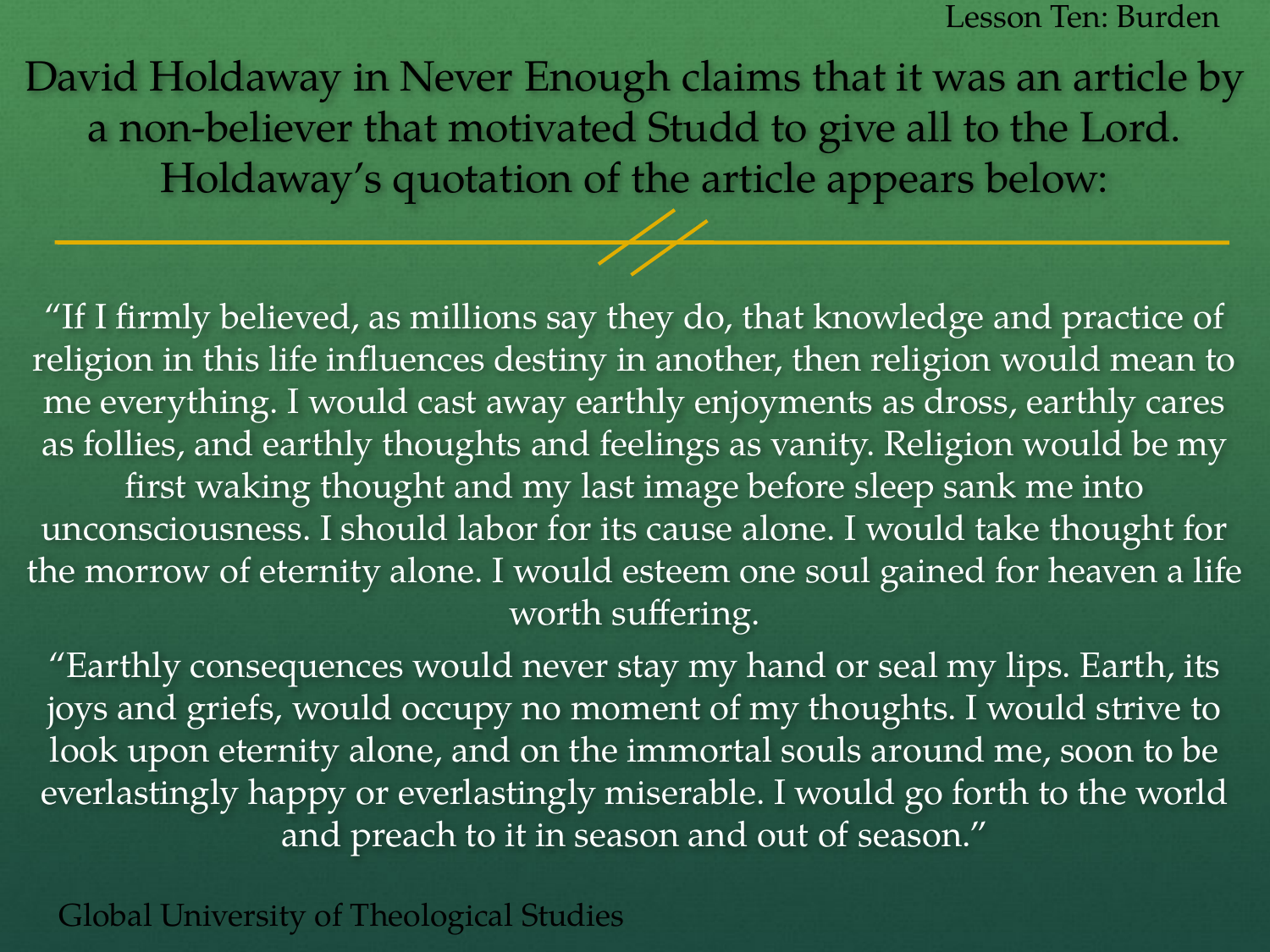

Lesson Ten: Burden

David Holdaway in Never Enough claims that it was an article by a non-believer that motivated Studd to give all to the Lord. Holdaway’s quotation of the article appears below:
“If I firmly believed, as millions say they do, that knowledge and practice of religion in this life influences destiny in another, then religion would mean to me everything. I would cast away earthly enjoyments as dross, earthly cares as follies, and earthly thoughts and feelings as vanity. Religion would be my first waking thought and my last image before sleep sank me into unconsciousness. I should labor for its cause alone. I would take thought for the morrow of eternity alone. I would esteem one soul gained for heaven a life worth suffering.
“Earthly consequences would never stay my hand or seal my lips. Earth, its joys and griefs, would occupy no moment of my thoughts. I would strive to look upon eternity alone, and on the immortal souls around me, soon to be everlastingly happy or everlastingly miserable. I would go forth to the world and preach to it in season and out of season.”
Global University of Theological Studies